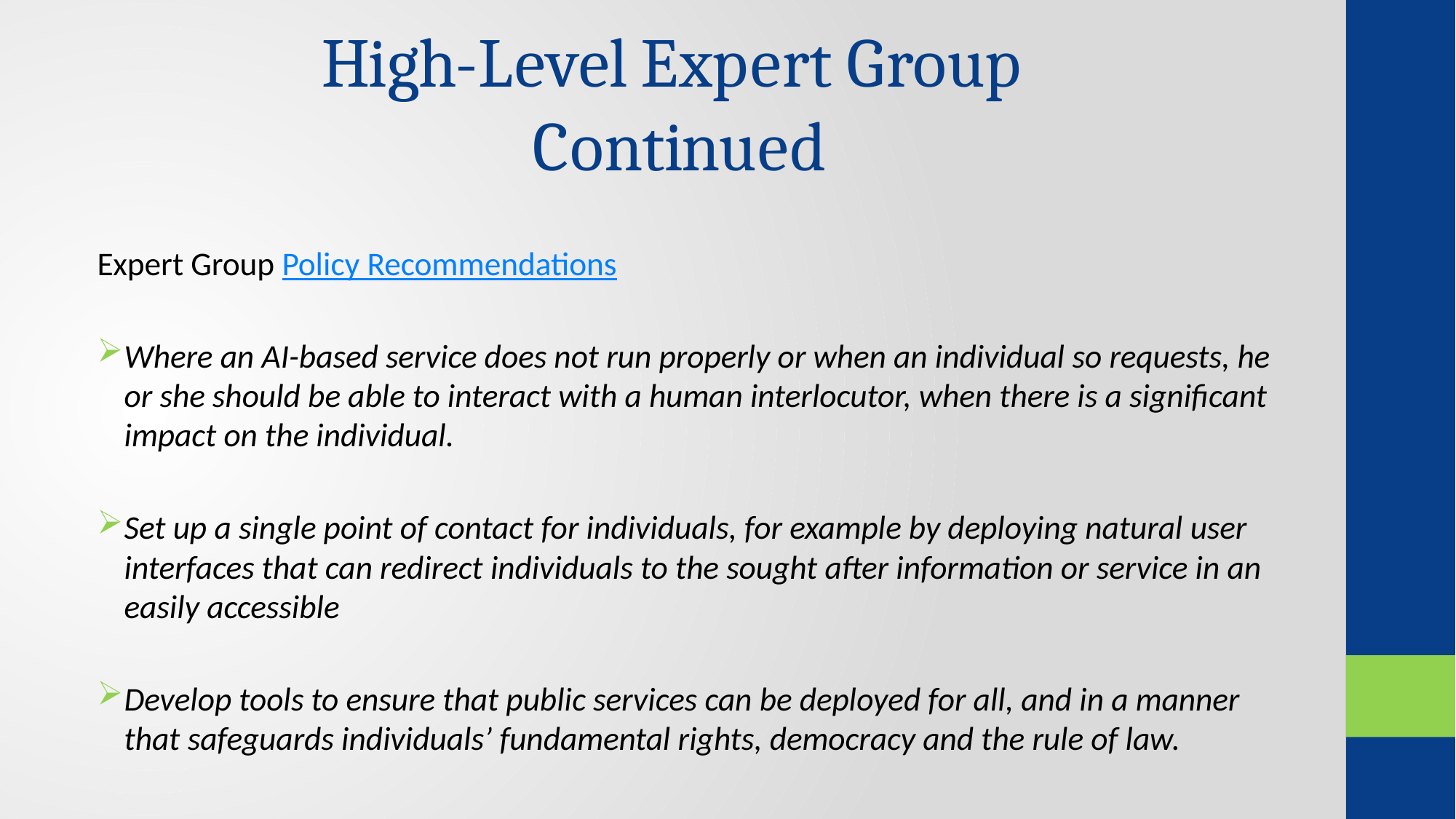

# High-Level Expert Group Continued

Expert Group Policy Recommendations

Where an AI-based service does not run properly or when an individual so requests, he or she should be able to interact with a human interlocutor, when there is a significant impact on the individual.

Set up a single point of contact for individuals, for example by deploying natural user interfaces that can redirect individuals to the sought after information or service in an easily accessible

Develop tools to ensure that public services can be deployed for all, and in a manner that safeguards individuals’ fundamental rights, democracy and the rule of law.